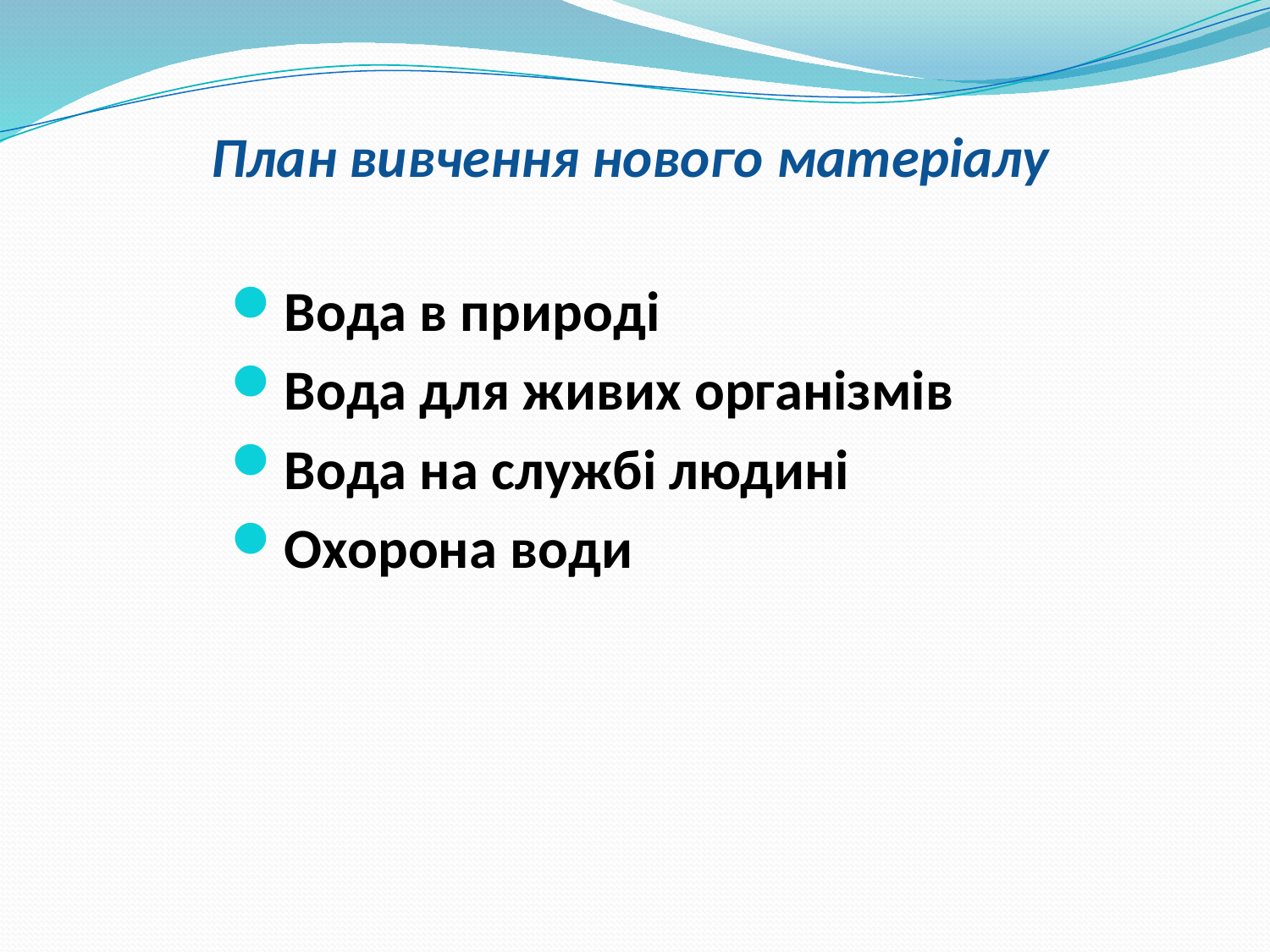

# План вивчення нового матеріалу
Вода в природі
Вода для живих організмів
Вода на службі людині
Охорона води